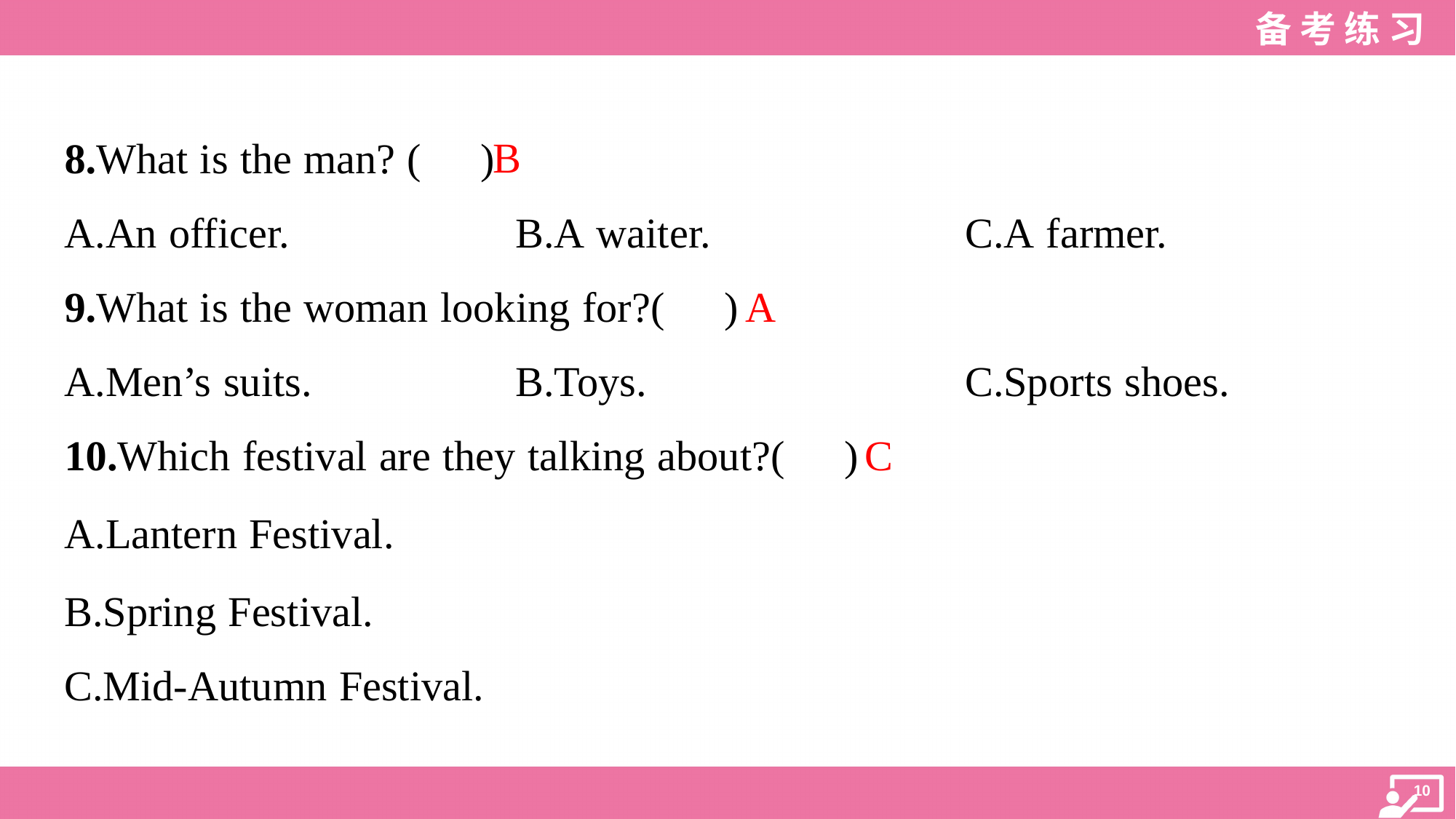

B
8.What is the man? (     )
A.An officer.	B.A waiter.	C.A farmer.
A
9.What is the woman looking for?(     )
A.Men’s suits.	B.Toys.	C.Sports shoes.
C
10.Which festival are they talking about?(     )
A.Lantern Festival.
B.Spring Festival.
C.Mid-Autumn Festival.